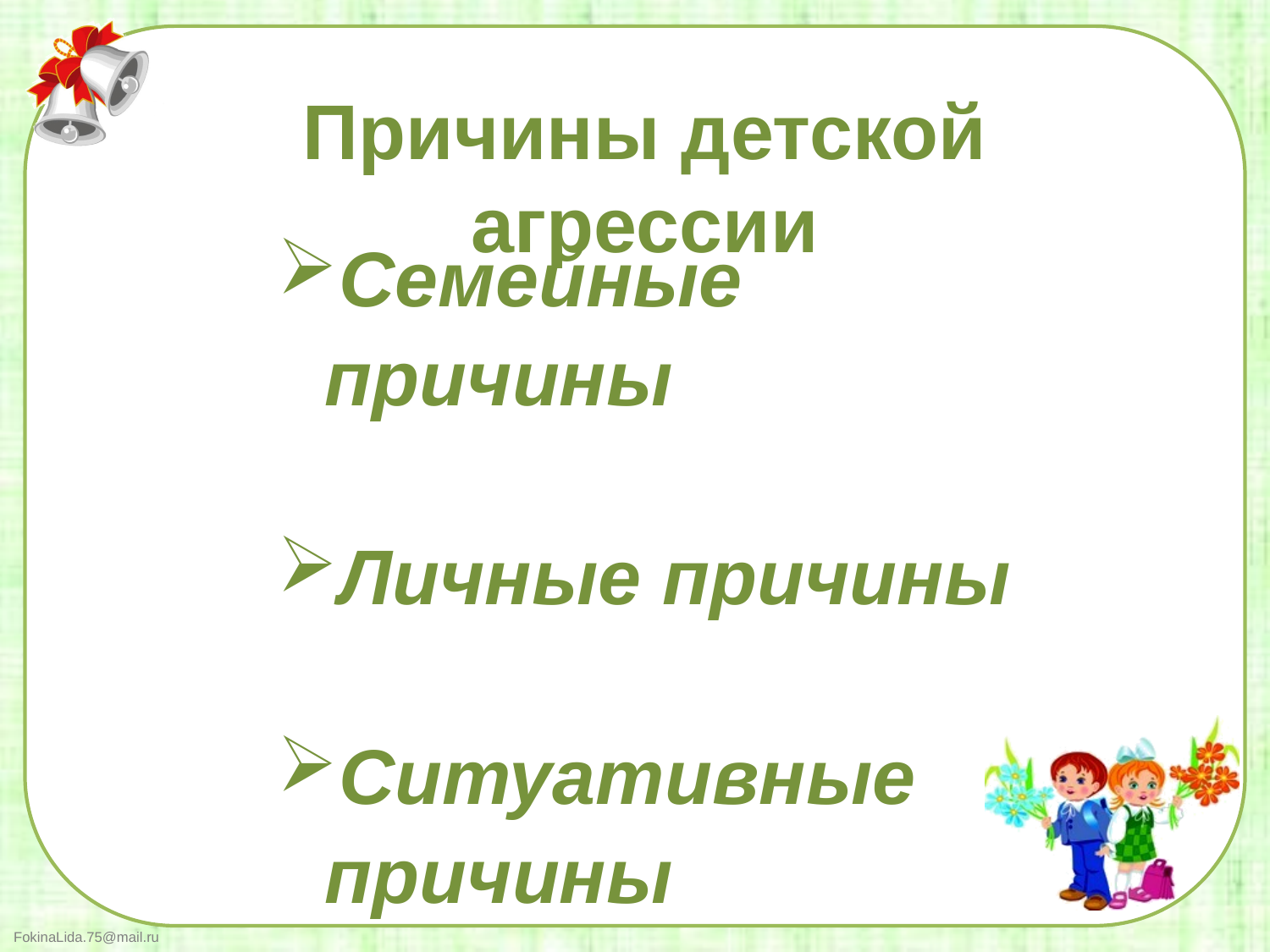

Причины детской агрессии
Семейные причины

Личные причины

Ситуативные причины